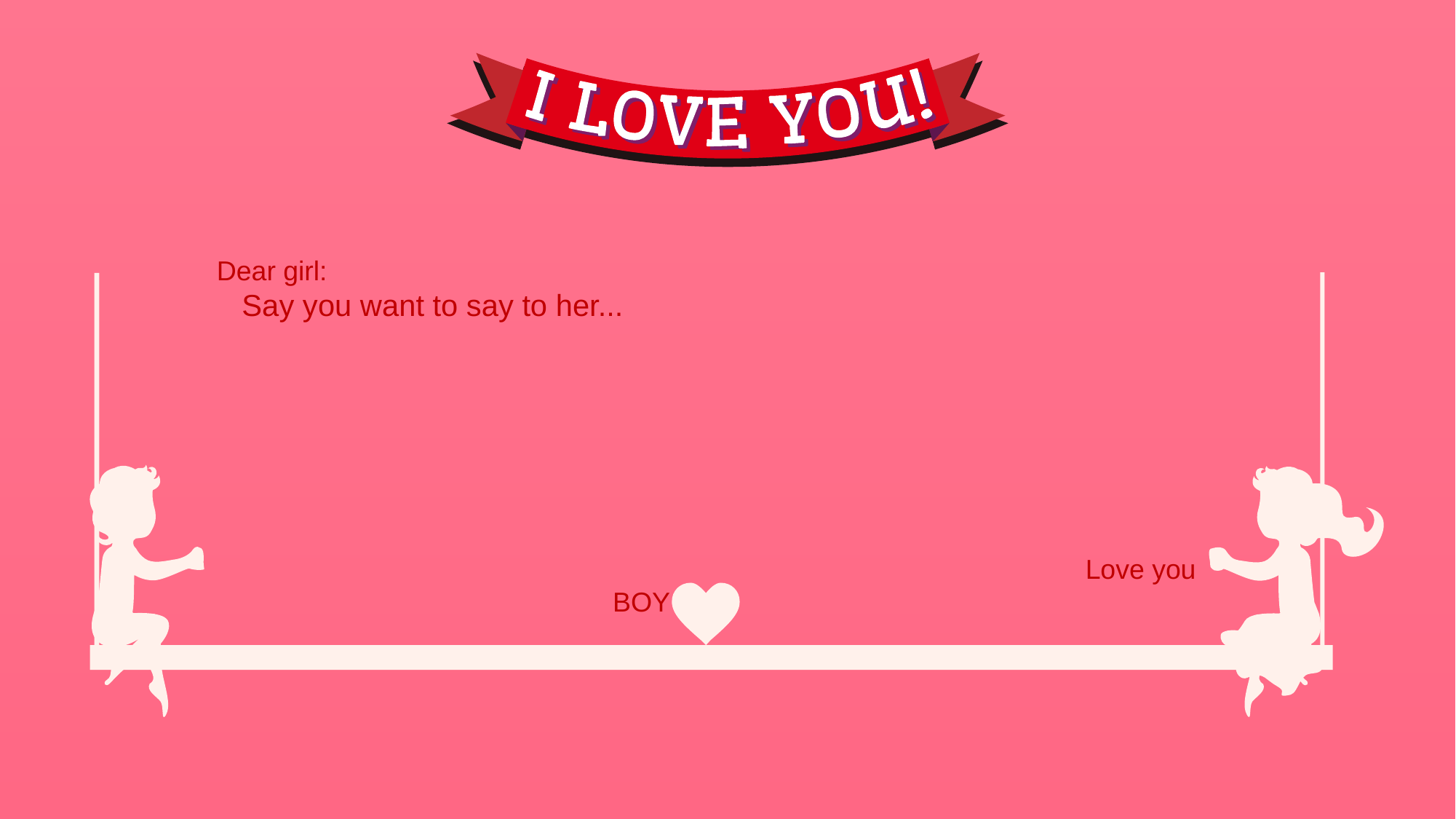

Dear girl:
   Say you want to say to her...

Love you
BOY